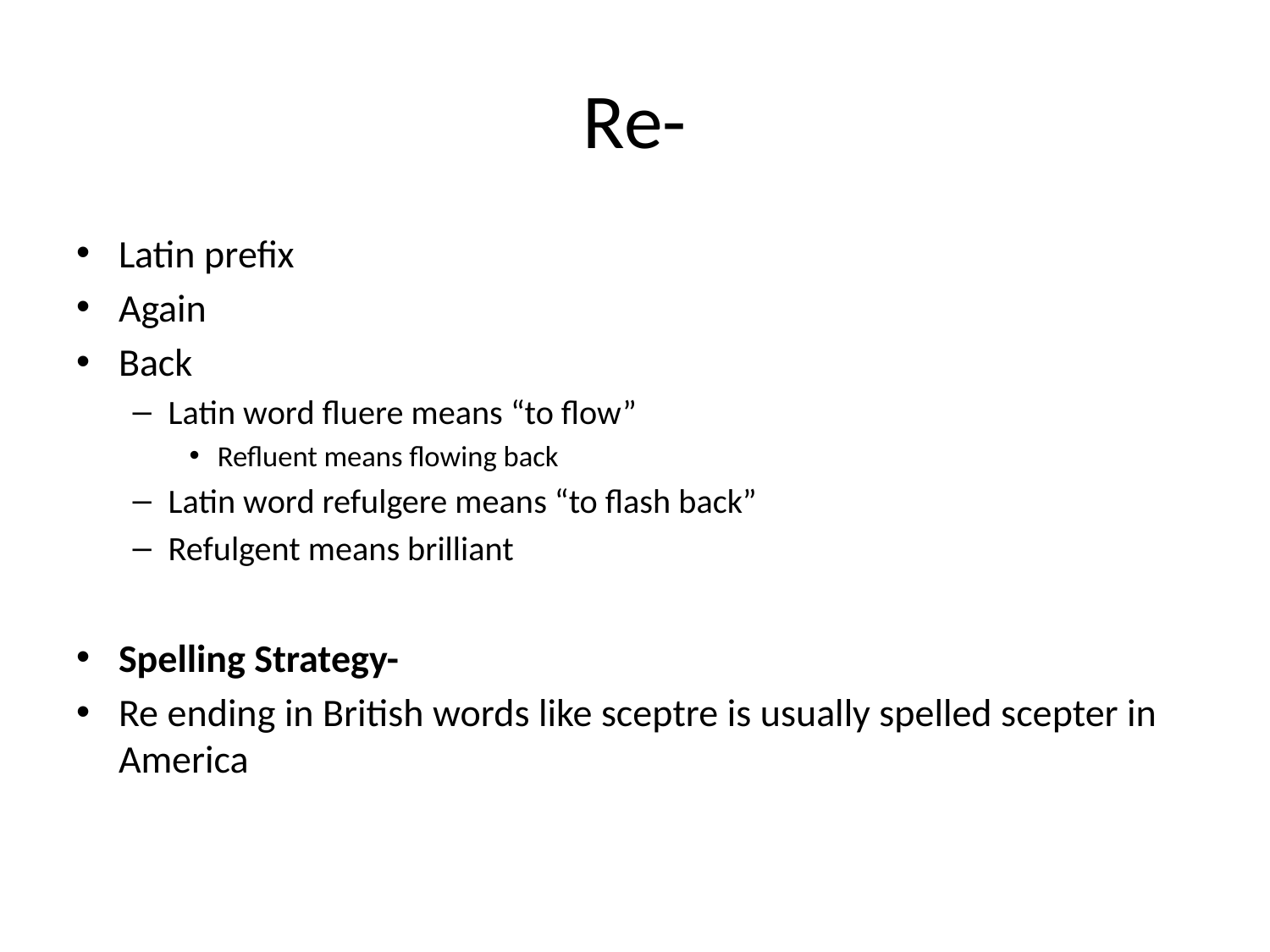

# Re-
Latin prefix
Again
Back
Latin word fluere means “to flow”
Refluent means flowing back
Latin word refulgere means “to flash back”
Refulgent means brilliant

Spelling Strategy-
Re ending in British words like sceptre is usually spelled scepter in America